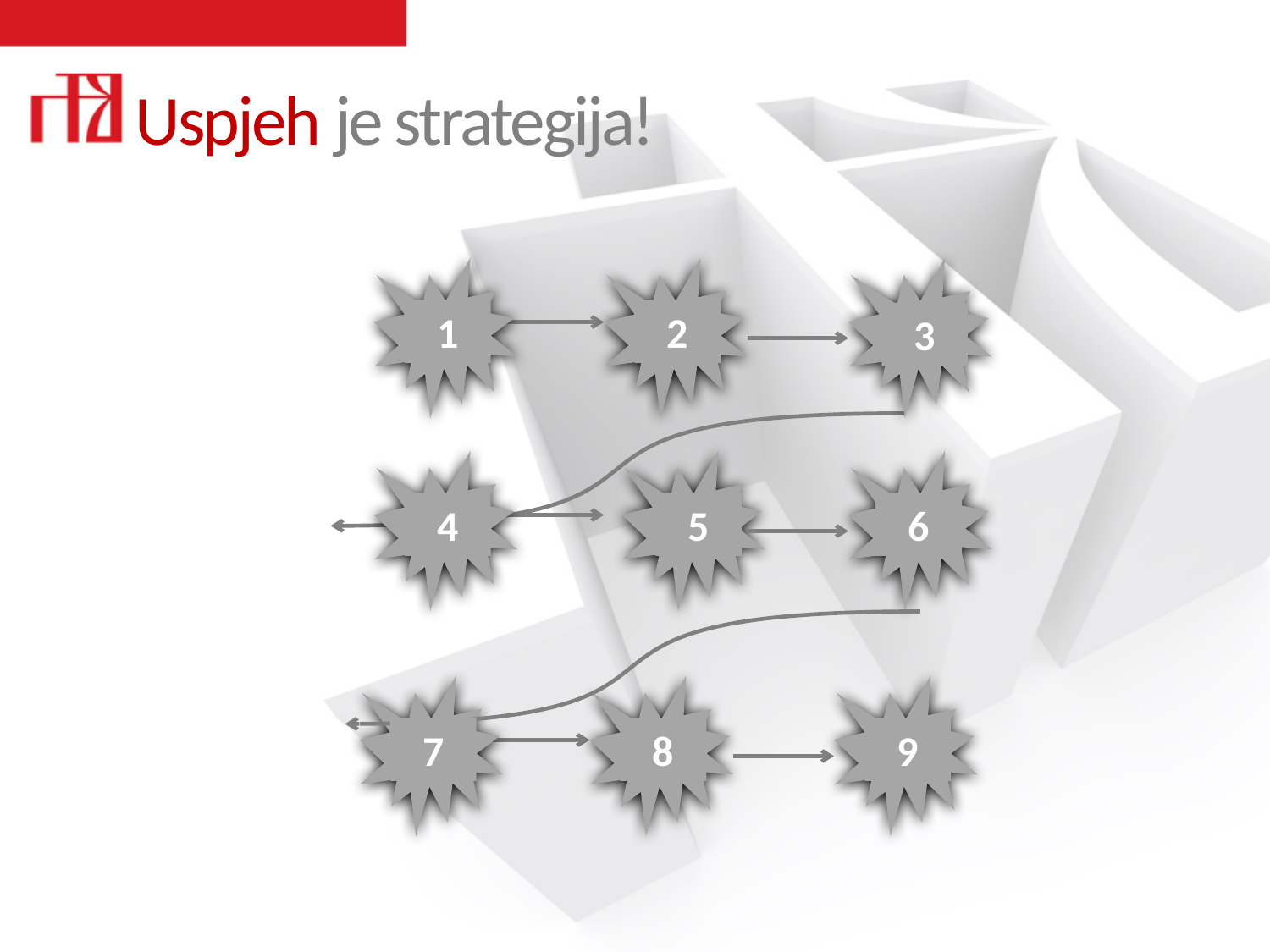

Uspjeh je strategija!

2
1
3
4
5
6
9
7
8